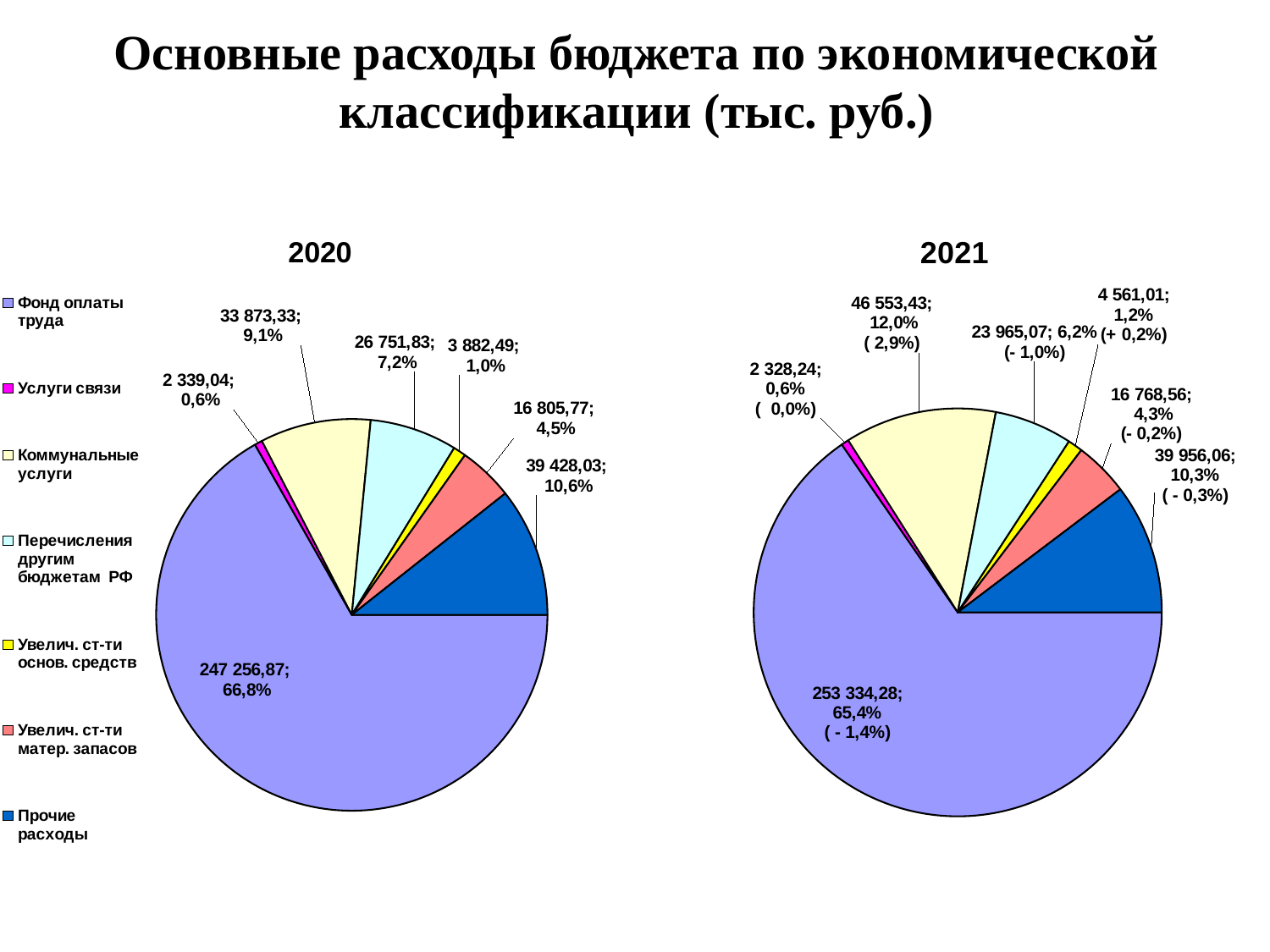

# Основные расходы бюджета по экономической классификации (тыс. руб.)

### Chart: 2020

| Category | 2020 |
|---|---|
| Фонд оплаты труда | 247256.87 |
| Услуги связи | 2339.04 |
| Коммунальные услуги | 33873.33 |
| Перечисления другим бюджетам  РФ | 26751.82999999999 |
| Увелич. ст-ти основ. средств  | 3882.4900000000002 |
| Увелич. ст-ти матер. запасов  | 16805.77 |
| Прочие расходы | 39428.03 |

### Chart:

| Category | 2021 |
|---|---|
| Фонд оплаты труда | 253334.28 |
| Услуги связи | 2328.24 |
| Коммунальные услуги | 46553.43 |
| Перечисления другим бюджетам  РФ | 23965.07 |
| Увелич. ст-ти основ. средств  | 4561.01 |
| Увелич. ст-ти матер. запасов  | 16768.56 |
| Прочие расходы | 39956.06 |